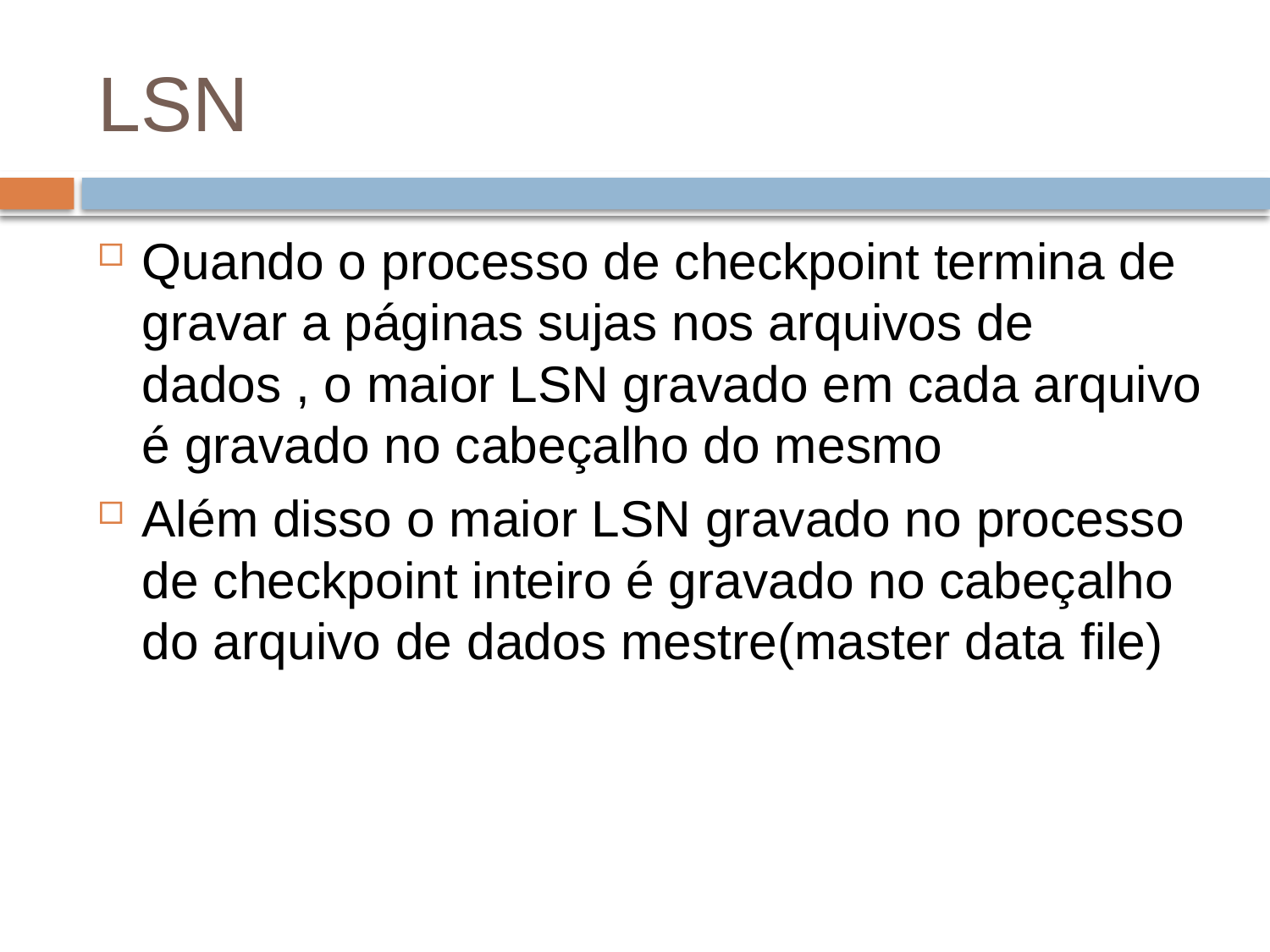

# LSN
Quando o processo de checkpoint termina de gravar a páginas sujas nos arquivos de dados , o maior LSN gravado em cada arquivo é gravado no cabeçalho do mesmo
Além disso o maior LSN gravado no processo de checkpoint inteiro é gravado no cabeçalho do arquivo de dados mestre(master data ﬁle)